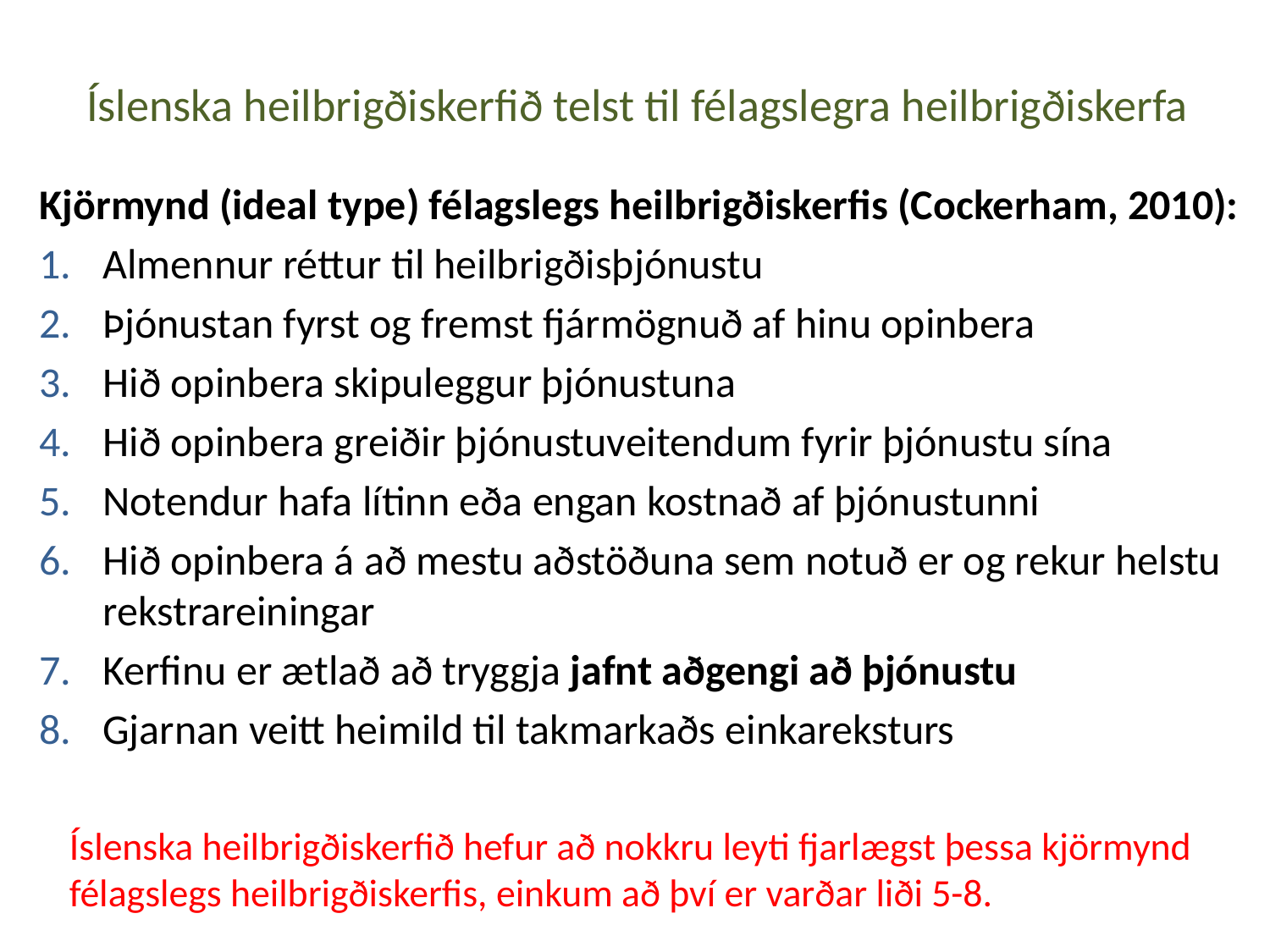

Íslenska heilbrigðiskerfið telst til félagslegra heilbrigðiskerfa

Kjörmynd (ideal type) félagslegs heilbrigðiskerfis (Cockerham, 2010):
Almennur réttur til heilbrigðisþjónustu
Þjónustan fyrst og fremst fjármögnuð af hinu opinbera
Hið opinbera skipuleggur þjónustuna
Hið opinbera greiðir þjónustuveitendum fyrir þjónustu sína
Notendur hafa lítinn eða engan kostnað af þjónustunni
Hið opinbera á að mestu aðstöðuna sem notuð er og rekur helstu rekstrareiningar
Kerfinu er ætlað að tryggja jafnt aðgengi að þjónustu
Gjarnan veitt heimild til takmarkaðs einkareksturs
Íslenska heilbrigðiskerfið hefur að nokkru leyti fjarlægst þessa kjörmynd
félagslegs heilbrigðiskerfis, einkum að því er varðar liði 5-8.